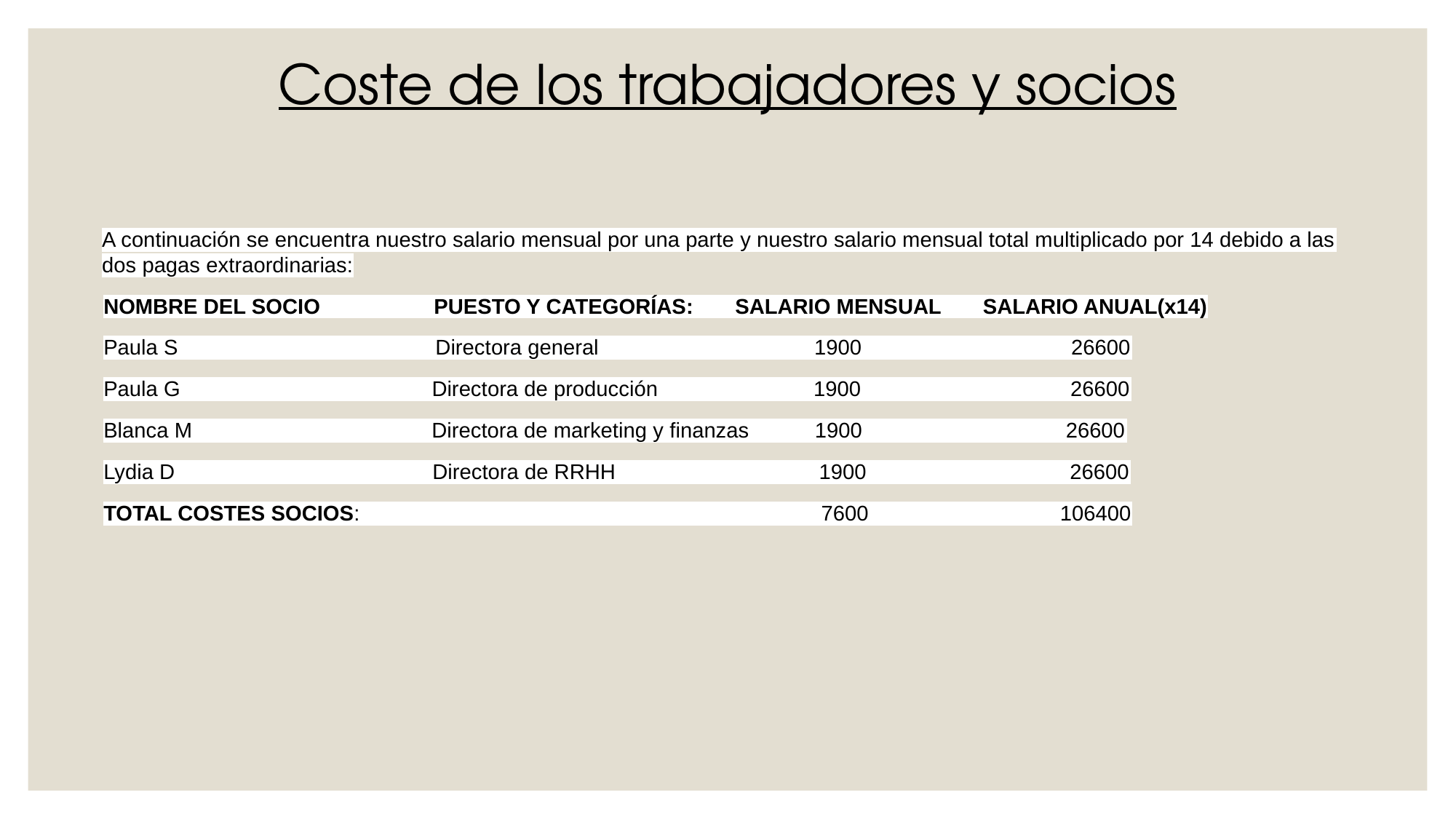

Coste de los trabajadores y socios
A continuación se encuentra nuestro salario mensual por una parte y nuestro salario mensual total multiplicado por 14 debido a las dos pagas extraordinarias:
NOMBRE DEL SOCIO                   PUESTO Y CATEGORÍAS:       SALARIO MENSUAL       SALARIO ANUAL(x14)
Paula S                                           Directora general                                    1900                                   26600
Paula G                                          Directora de producción                          1900                                   26600
Blanca M                                        Directora de marketing y finanzas           1900                                  26600
Lydia D                                           Directora de RRHH                                  1900                                  26600
TOTAL COSTES SOCIOS:                                                                             7600                                106400